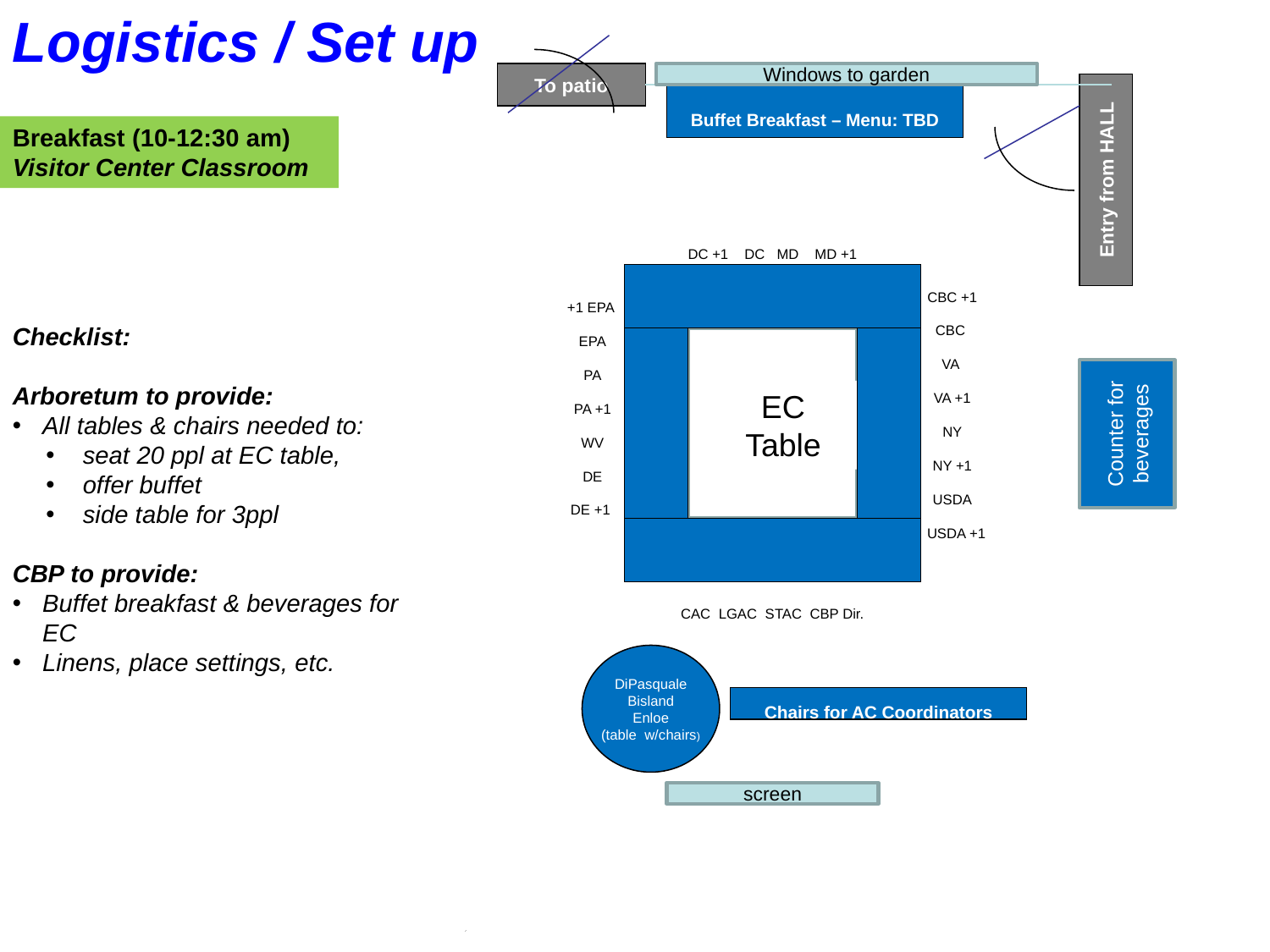

Logistics / Set up

To patio
Windows to garden

Buffet Breakfast – Menu: TBD
Breakfast (10-12:30 am)
Visitor Center Classroom
Entry from HALL
DC +1    DC   MD    MD +1

CBC +1

CBC

VA

VA +1

NY

NY +1

USDA

  USDA +1

+1 EPA

EPA

PA

PA +1

WV

DE

DE +1

CAC  LGAC  STAC  CBP Dir.
Checklist:

Arboretum to provide:
All tables & chairs needed to:
 seat 20 ppl at EC table,
 offer buffet
 side table for 3ppl

CBP to provide:
Buffet breakfast & beverages for EC
Linens, place settings, etc.

EC Table
Counter for beverages
DiPasquale
Bisland
Enloe
(table  w/chairs)

Chairs for AC Coordinators
screen